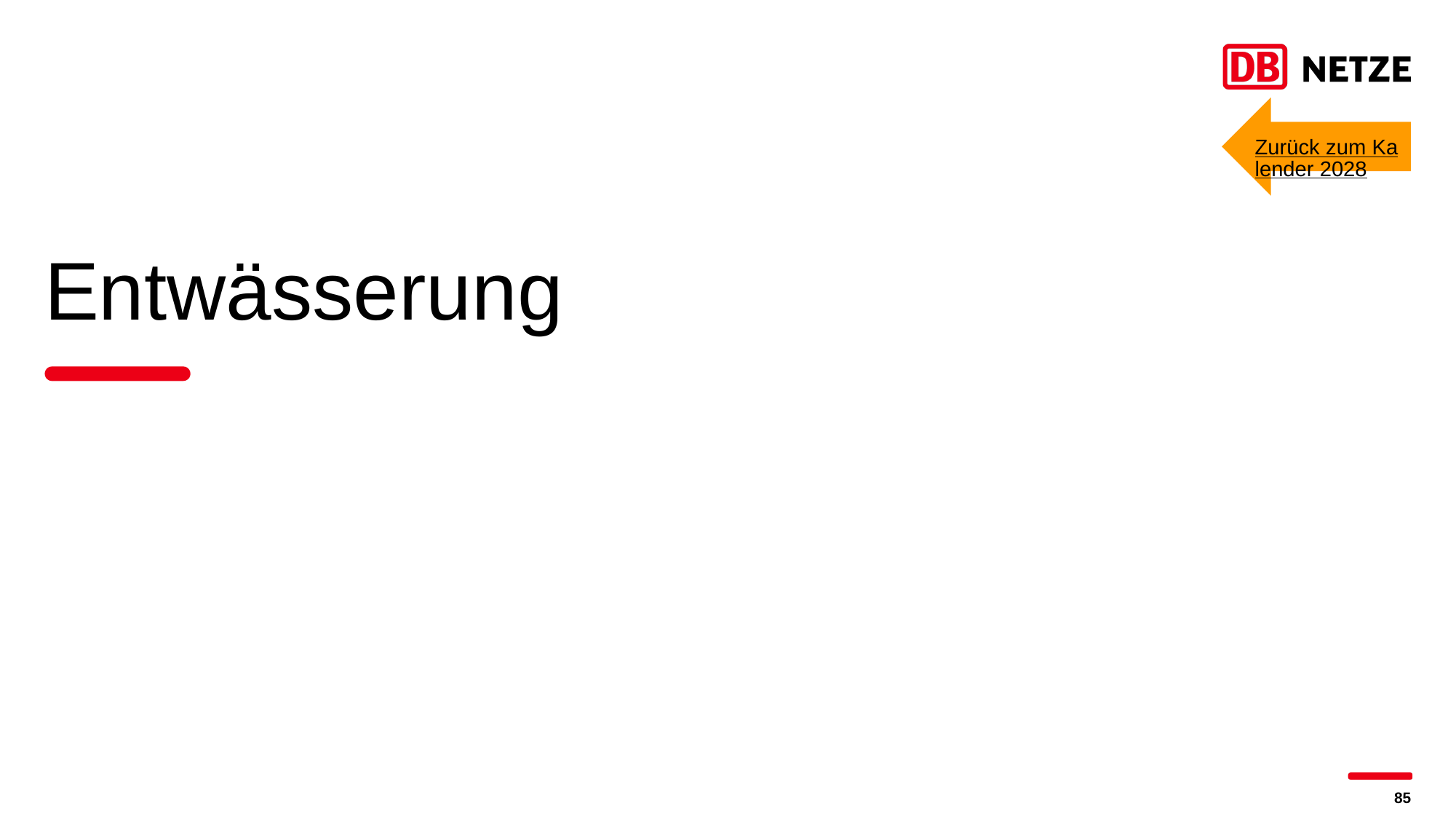

Zurück zum Kalender 2028
# Entwässerung
85